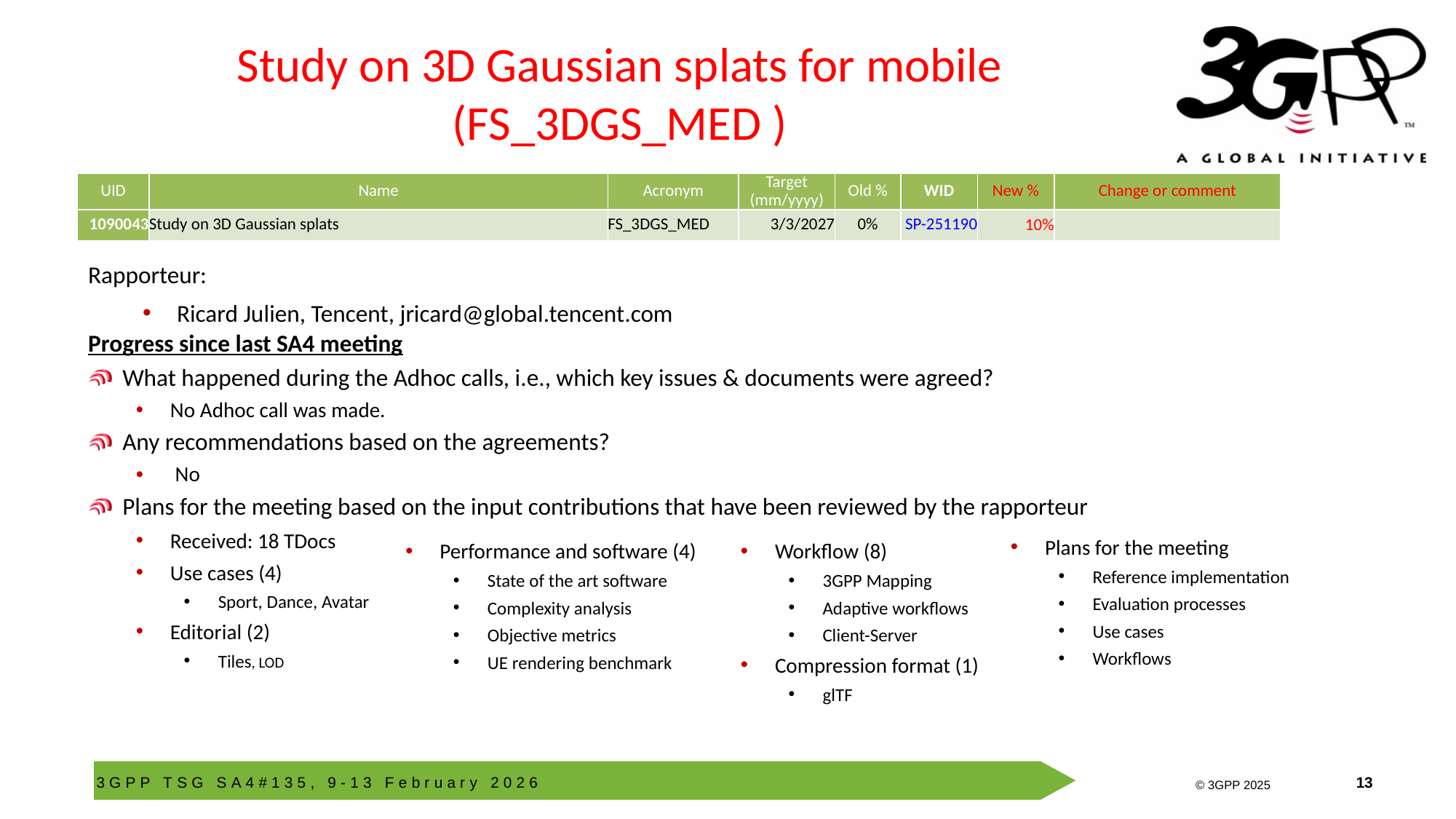

# Study on 3D Gaussian splats for mobile (FS_3DGS_MED )
| UID | Name | Acronym | Target (mm/yyyy) | Old % | WID | New % | Change or comment |
| --- | --- | --- | --- | --- | --- | --- | --- |
| 1090043 | Study on 3D Gaussian splats | FS\_3DGS\_MED | 3/3/2027 | 0% | SP-251190 | 10% |  |
Rapporteur:
Ricard Julien, Tencent, jricard@global.tencent.com
Progress since last SA4 meeting
What happened during the Adhoc calls, i.e., which key issues & documents were agreed?
No Adhoc call was made.
Any recommendations based on the agreements?
 No
Plans for the meeting based on the input contributions that have been reviewed by the rapporteur
Received: 18 TDocs
Use cases (4)
Sport, Dance, Avatar
Editorial (2)
Tiles, LOD

Plans for the meeting
Reference implementation
Evaluation processes
Use cases
Workflows
Performance and software (4)
State of the art software
Complexity analysis
Objective metrics
UE rendering benchmark

Workflow (8)
3GPP Mapping
Adaptive workflows
Client-Server
Compression format (1)
glTF